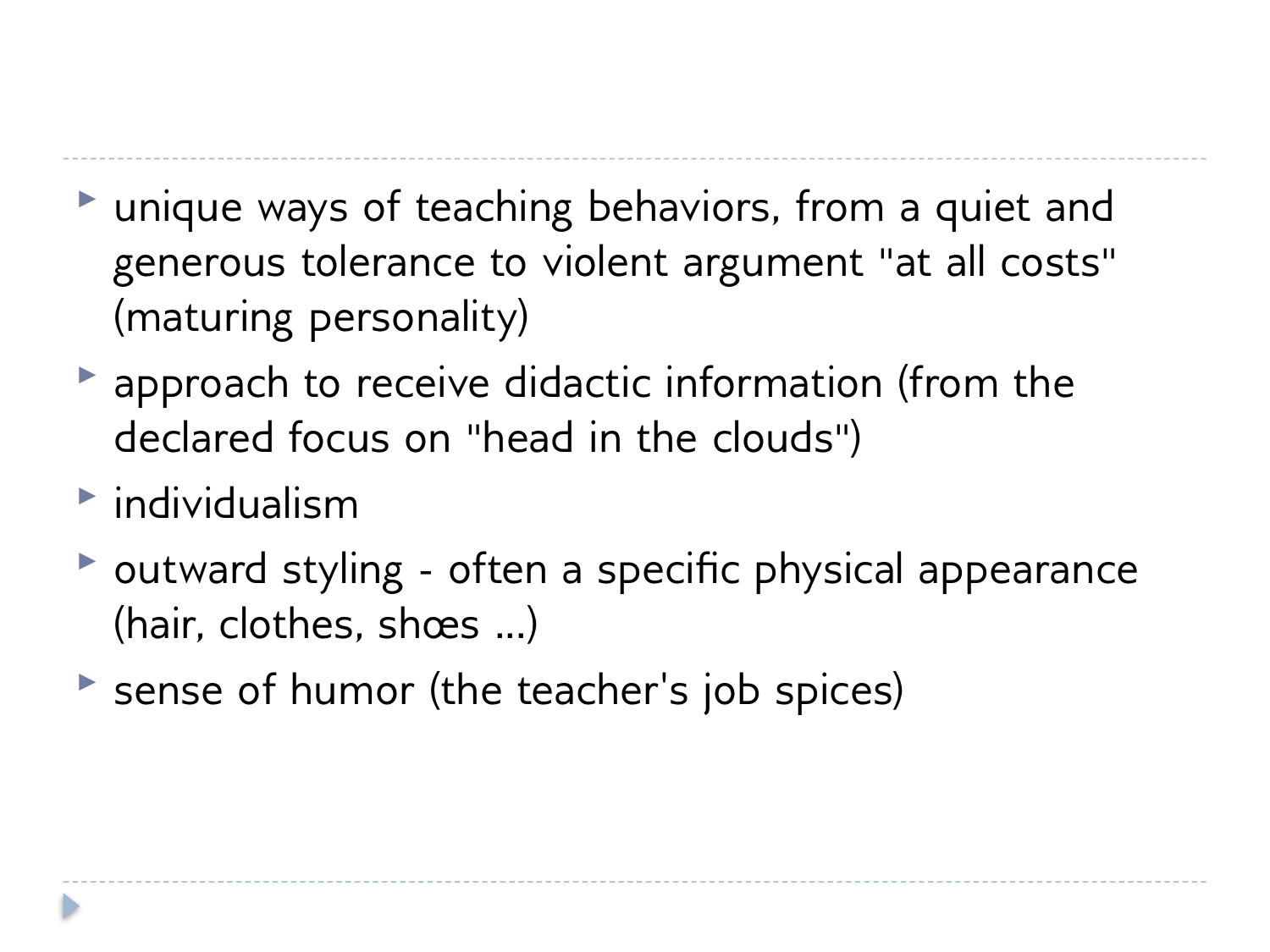

#
unique ways of teaching behaviors, from a quiet and generous tolerance to violent argument "at all costs" (maturing personality)
approach to receive didactic information (from the declared focus on "head in the clouds")
individualism
outward styling - often a specific physical appearance (hair, clothes, shoes ...)
sense of humor (the teacher's job spices)